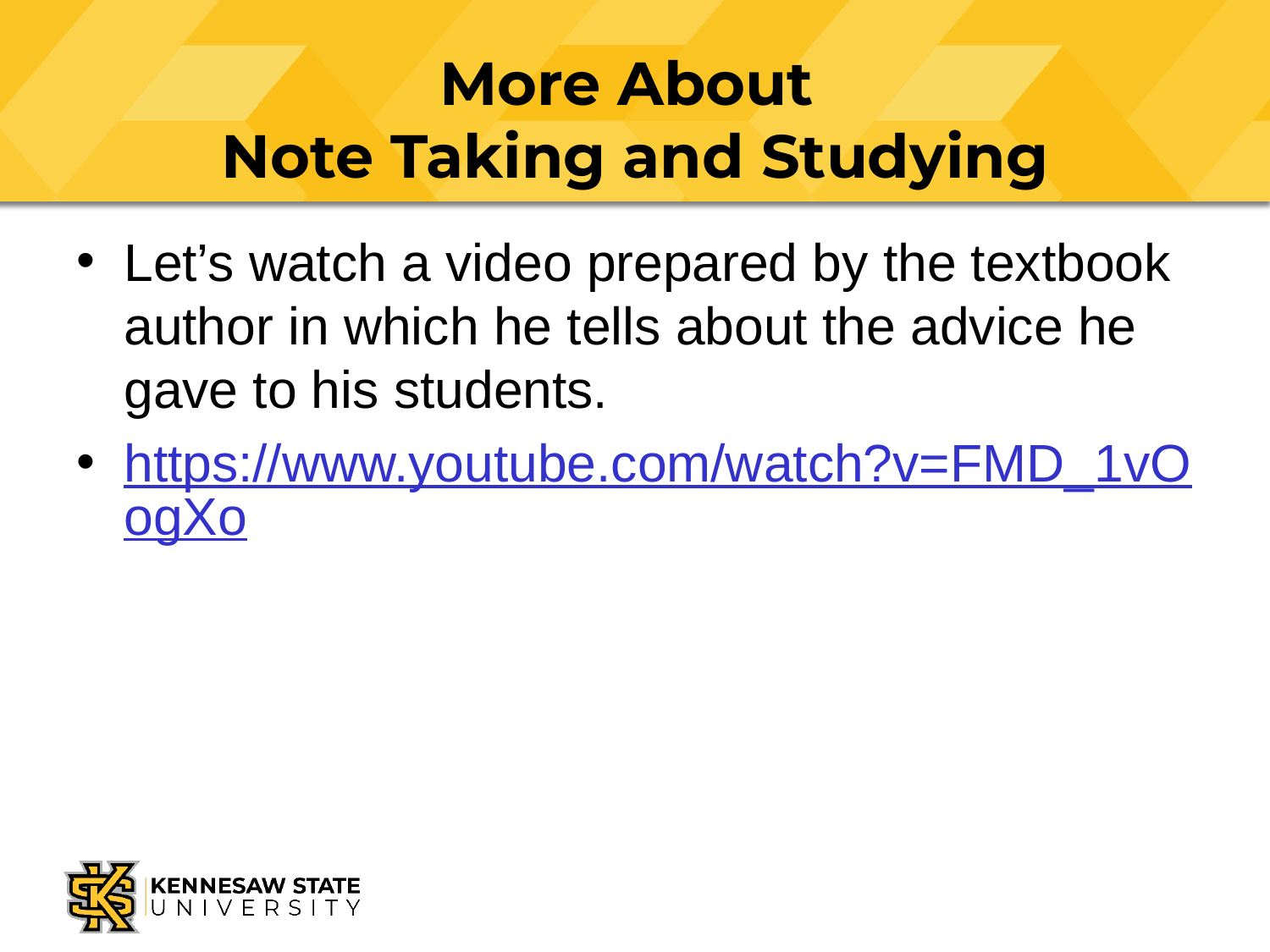

# More About Note Taking and Studying
Let’s watch a video prepared by the textbook author in which he tells about the advice he gave to his students.
https://www.youtube.com/watch?v=FMD_1vOogXo